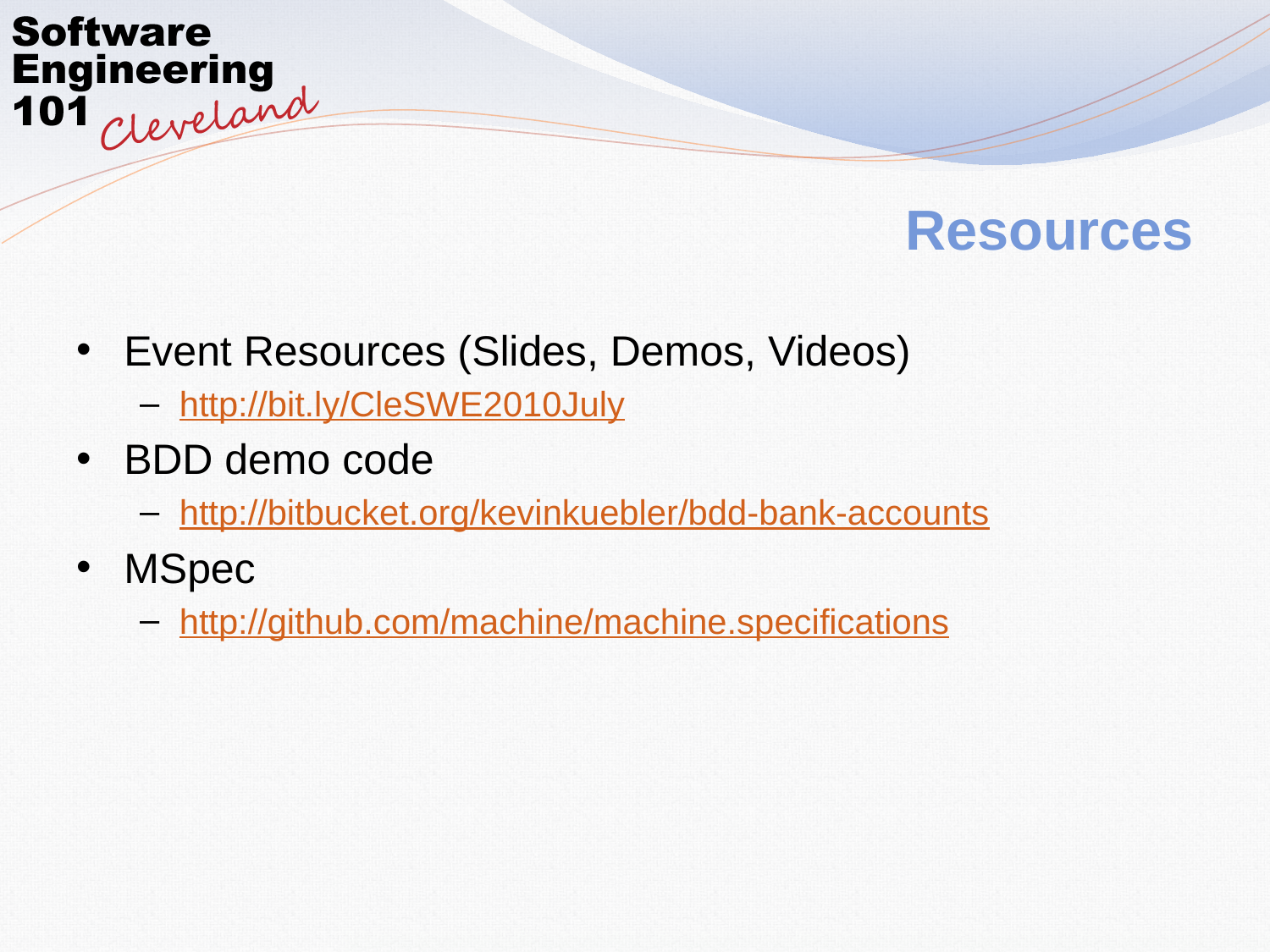

# Resources
Event Resources (Slides, Demos, Videos)
http://bit.ly/CleSWE2010July
BDD demo code
http://bitbucket.org/kevinkuebler/bdd-bank-accounts
MSpec
http://github.com/machine/machine.specifications